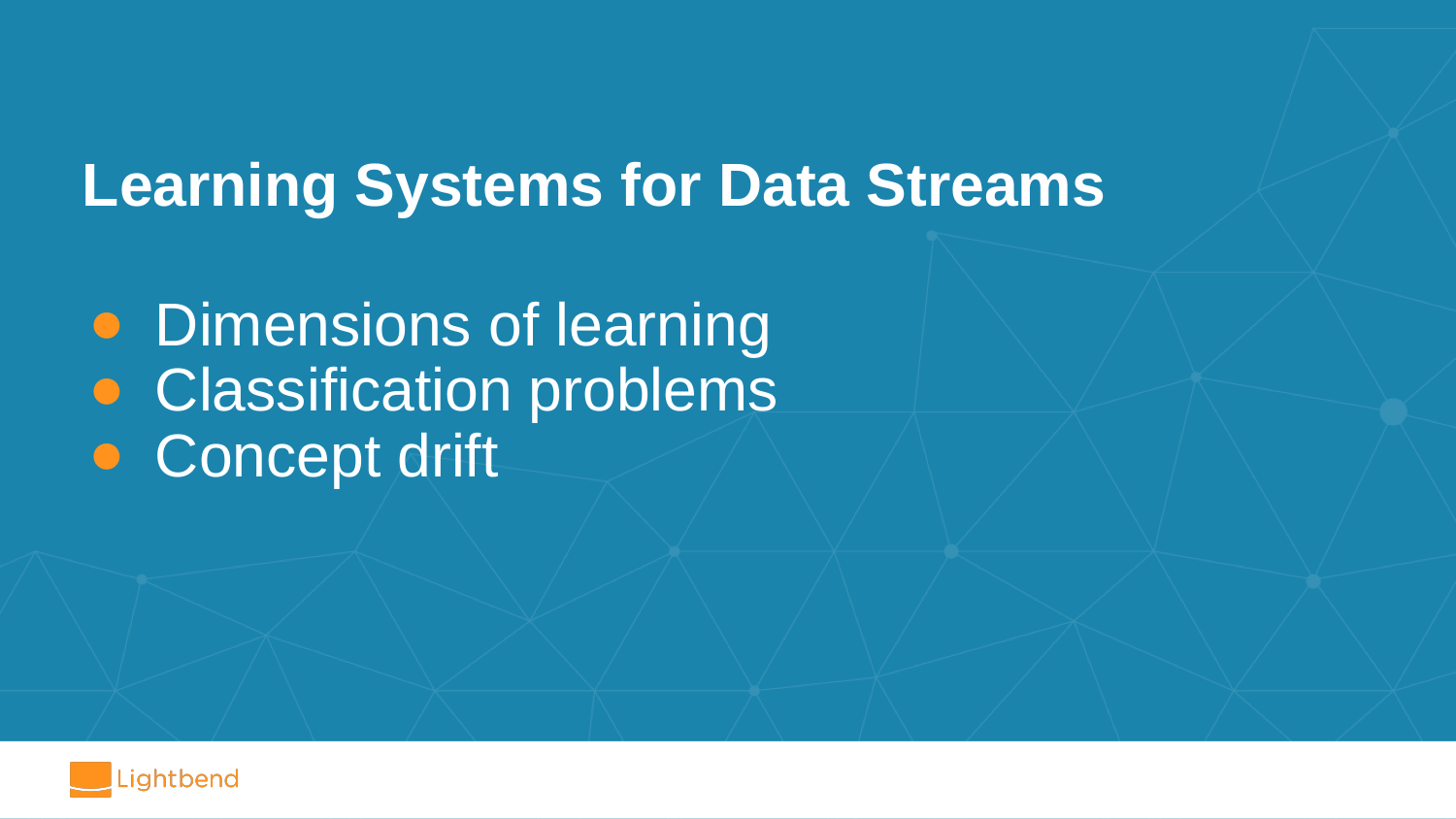

# Learning Systems for Data Streams
Dimensions of learning
Classification problems
Concept drift